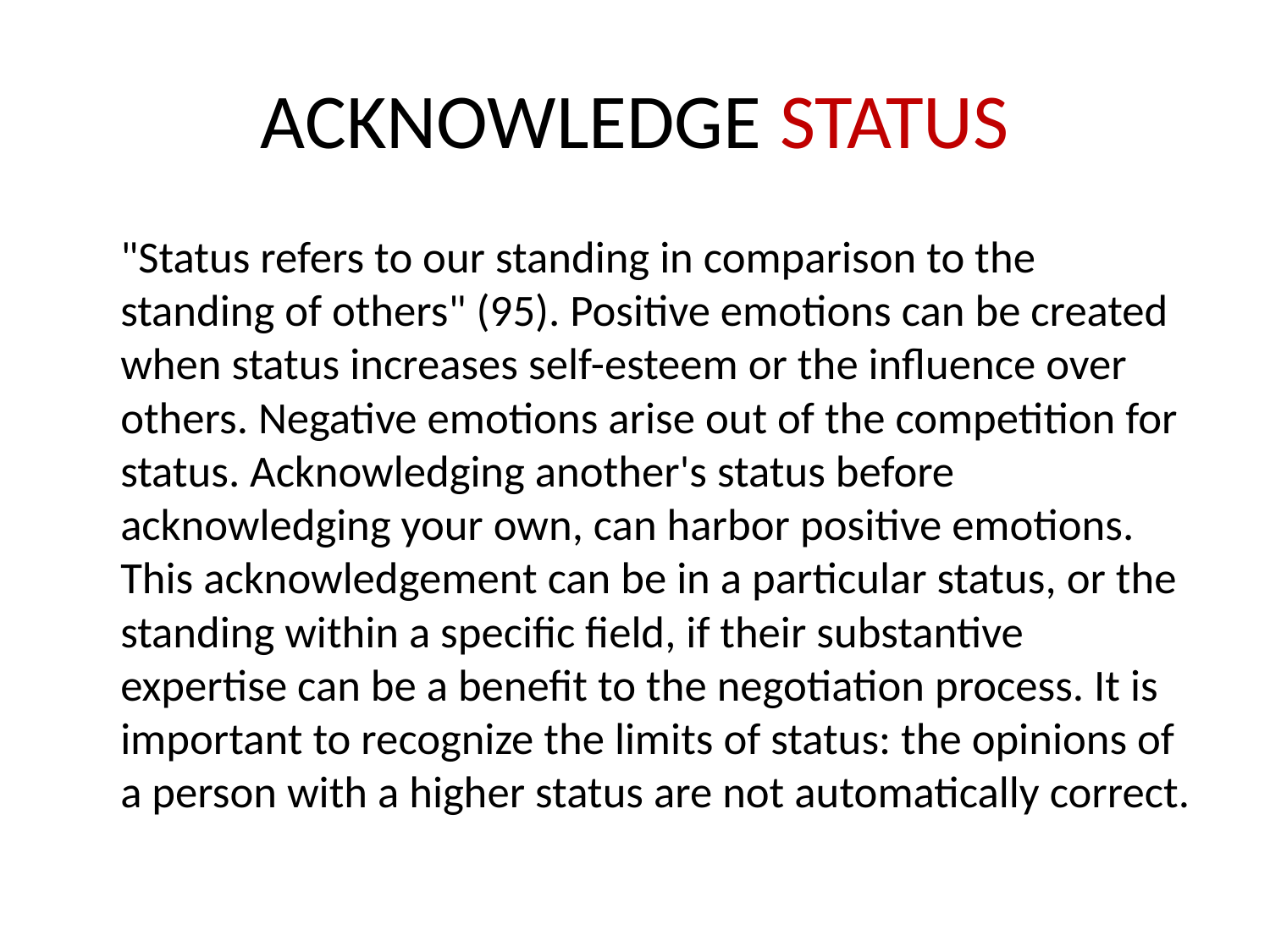

# ACKNOWLEDGE STATUS
	"Status refers to our standing in comparison to the standing of others" (95). Positive emotions can be created when status increases self-esteem or the influence over others. Negative emotions arise out of the competition for status. Acknowledging another's status before acknowledging your own, can harbor positive emotions. This acknowledgement can be in a particular status, or the standing within a specific field, if their substantive expertise can be a benefit to the negotiation process. It is important to recognize the limits of status: the opinions of a person with a higher status are not automatically correct.